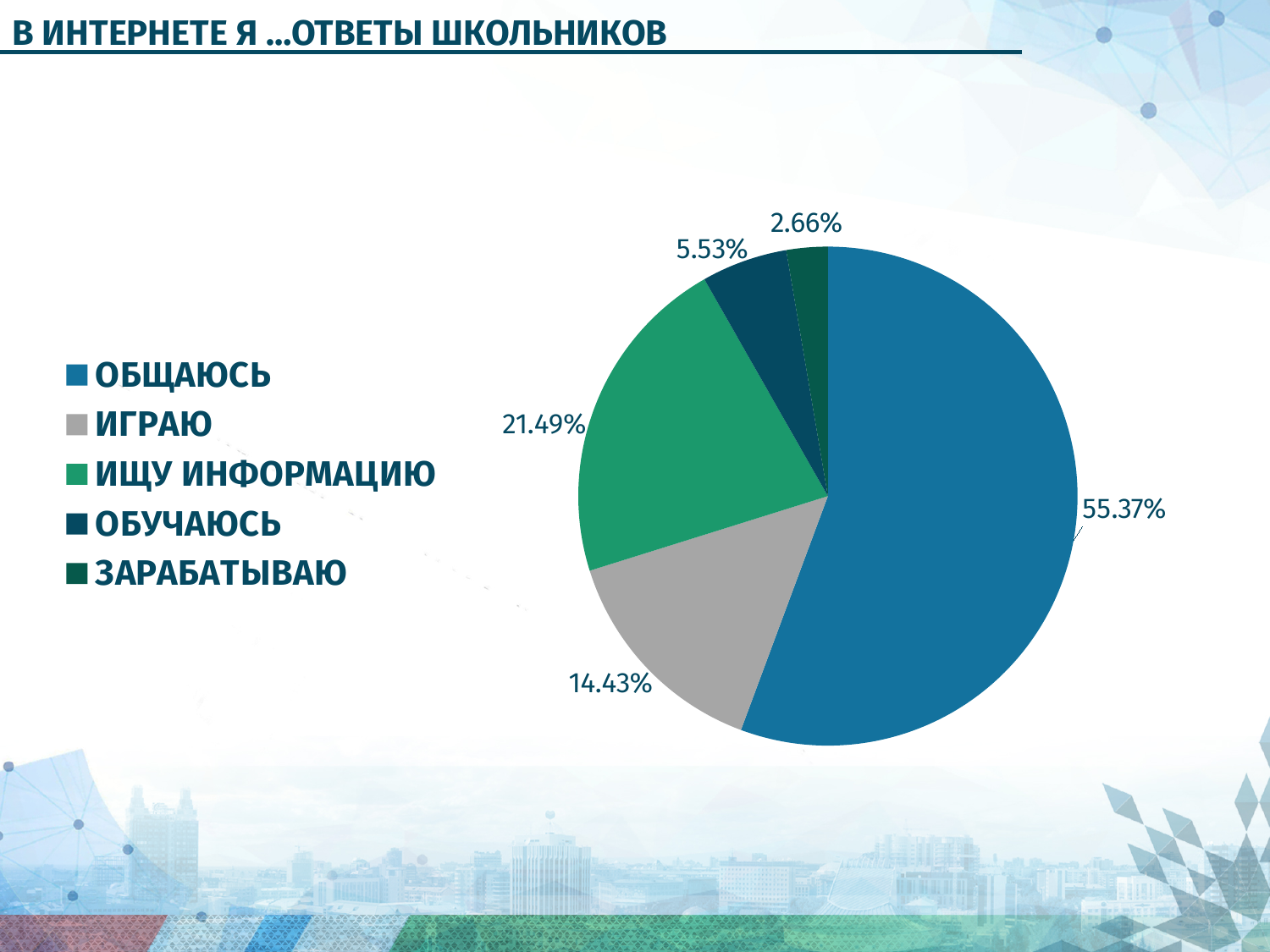

В ИНТЕРНЕТЕ Я …ОТВЕТЫ ШКОЛЬНИКОВ

### Chart

| Category | Столбец1 |
|---|---|
| ОБЩАЮСЬ | 0.5537 |
| ИГРАЮ | 0.1443 |
| ИЩУ ИНФОРМАЦИЮ | 0.2149 |
| ОБУЧАЮСЬ | 0.0553 |
| ЗАРАБАТЫВАЮ | 0.0266 |